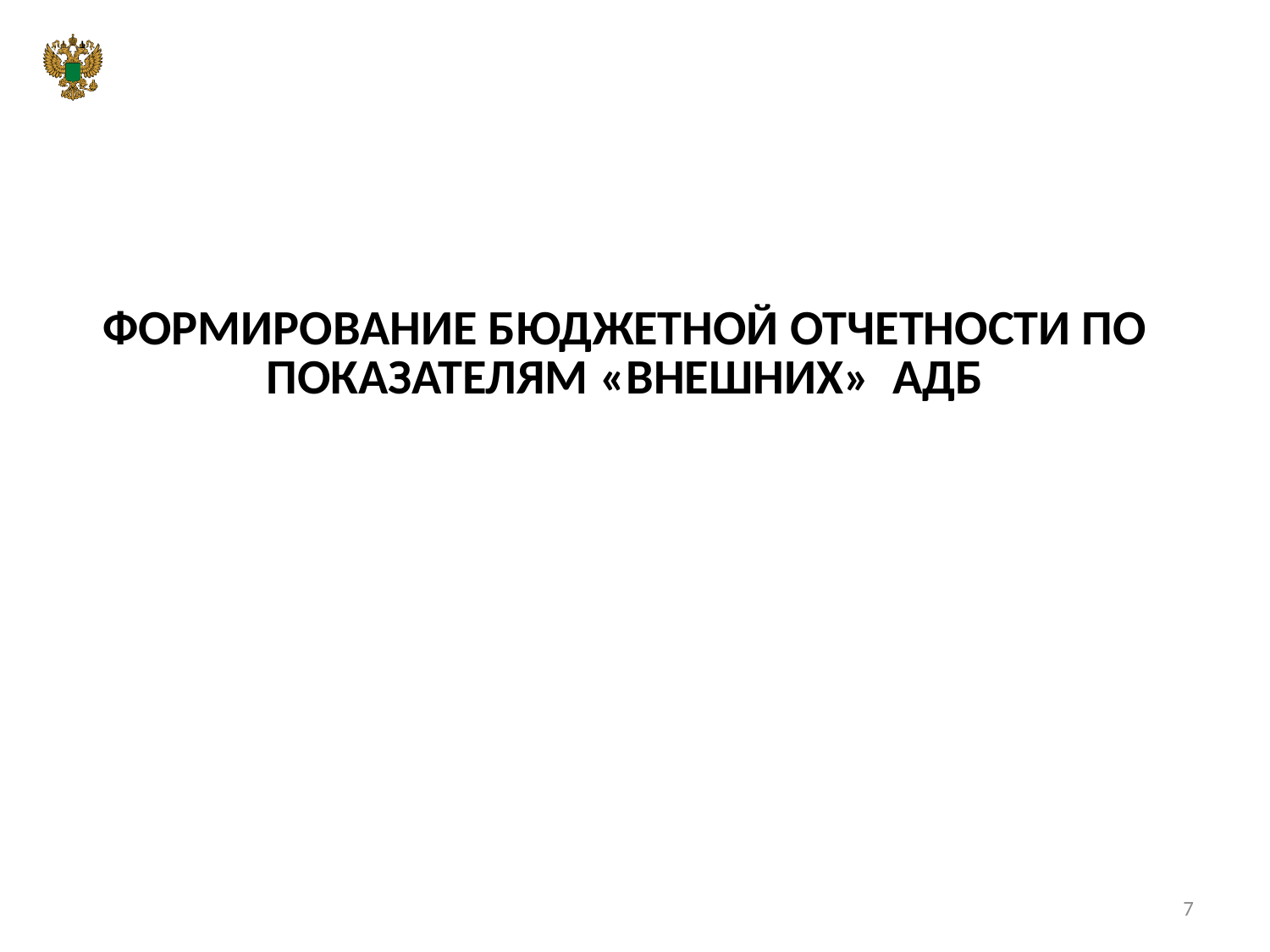

# ФОРМИРОВАНИЕ БЮДЖЕТНОЙ ОТЧЕТНОСТИ ПО ПОКАЗАТЕЛЯМ «ВНЕШНИХ»  АДБ
7